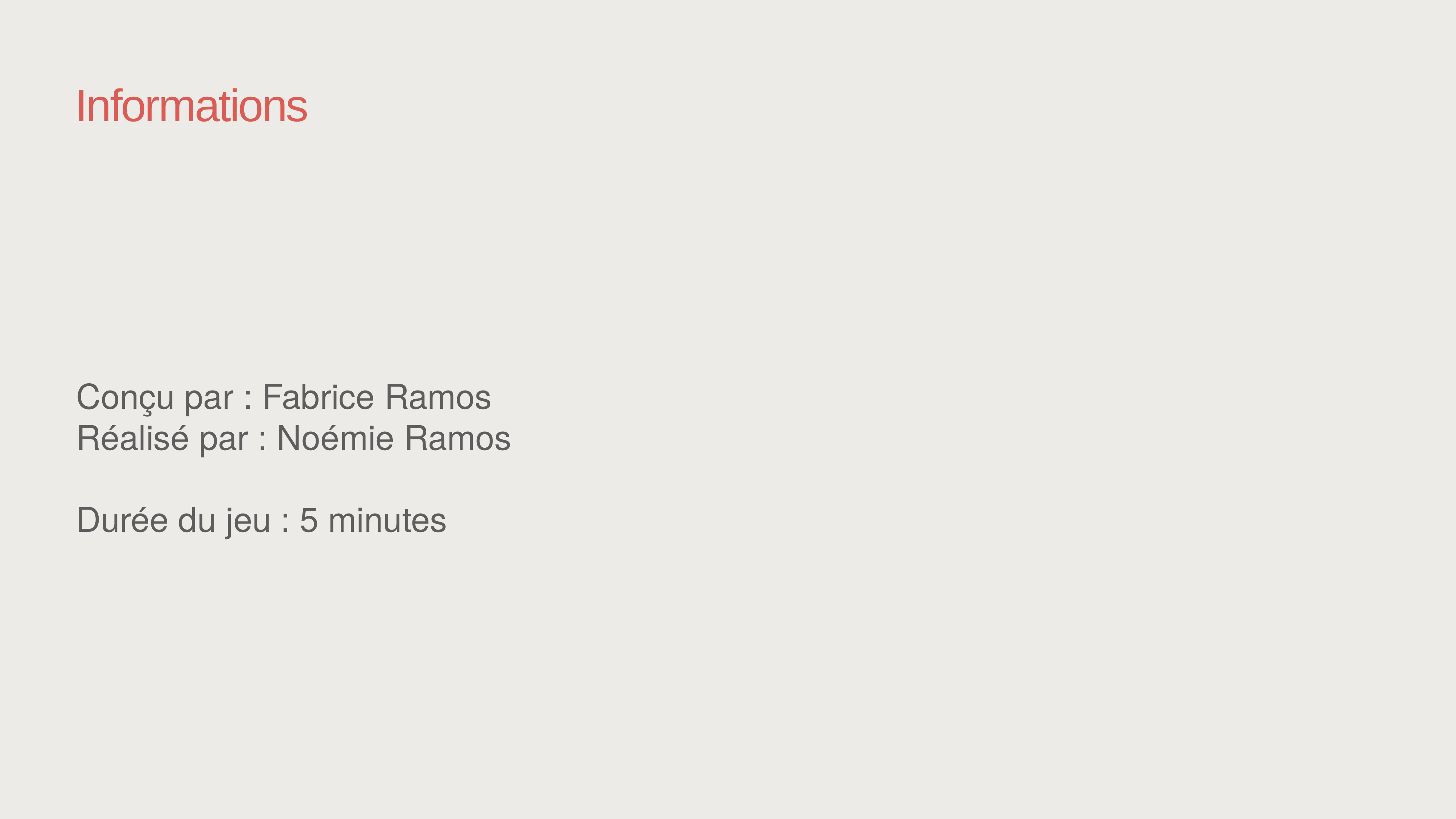

# Informations
Conçu par : Fabrice Ramos
Réalisé par : Noémie Ramos

Durée du jeu : 5 minutes